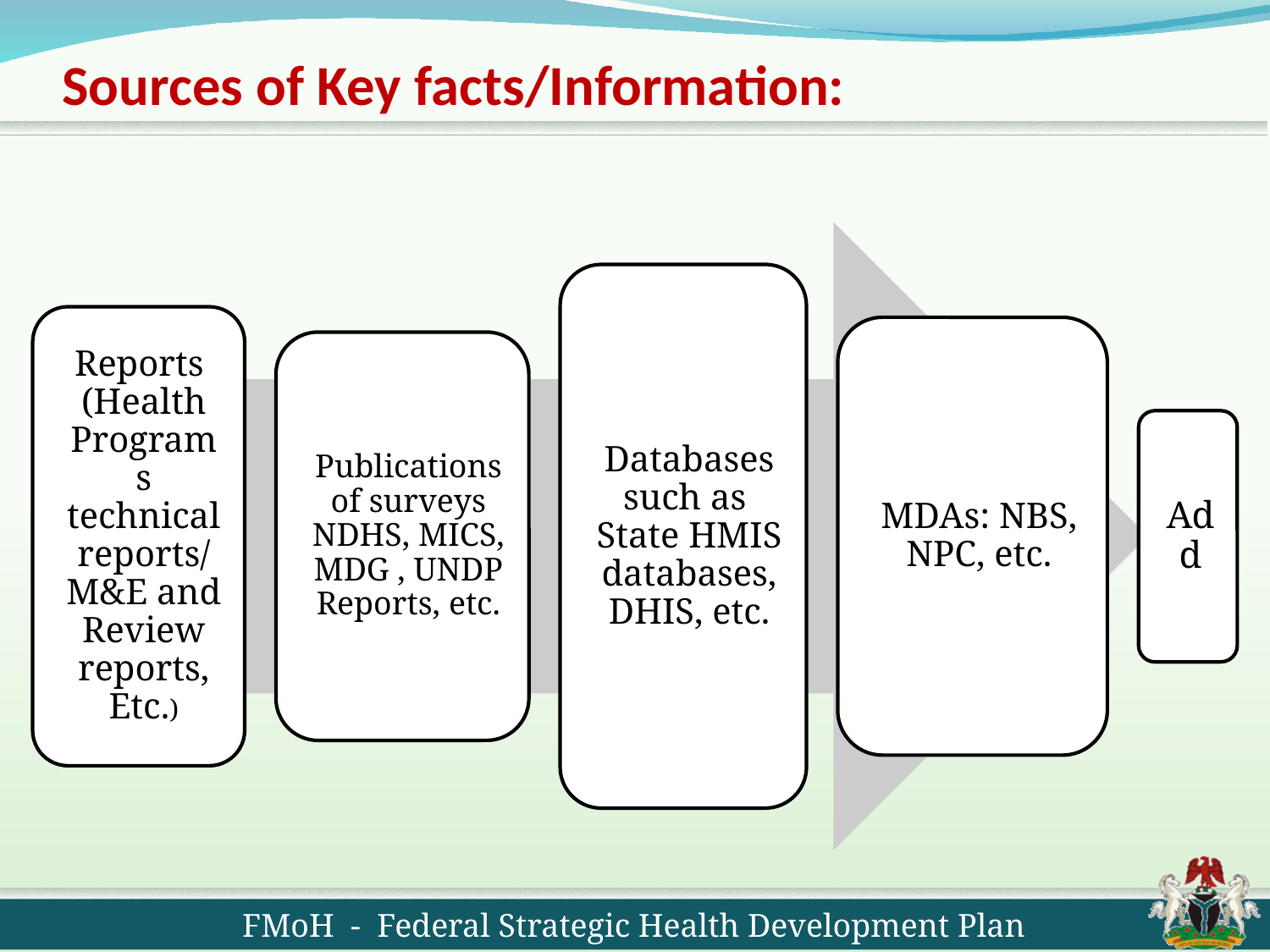

# Sources of Key facts/Information:
Reports  (Health Programs technical reports/M&E and Review reports, Etc.)
Publications of surveys NDHS, MICS, MDG , UNDP Reports, etc.
Databases such as  State HMIS databases, DHIS, etc.
MDAs: NBS, NPC, etc.
Add